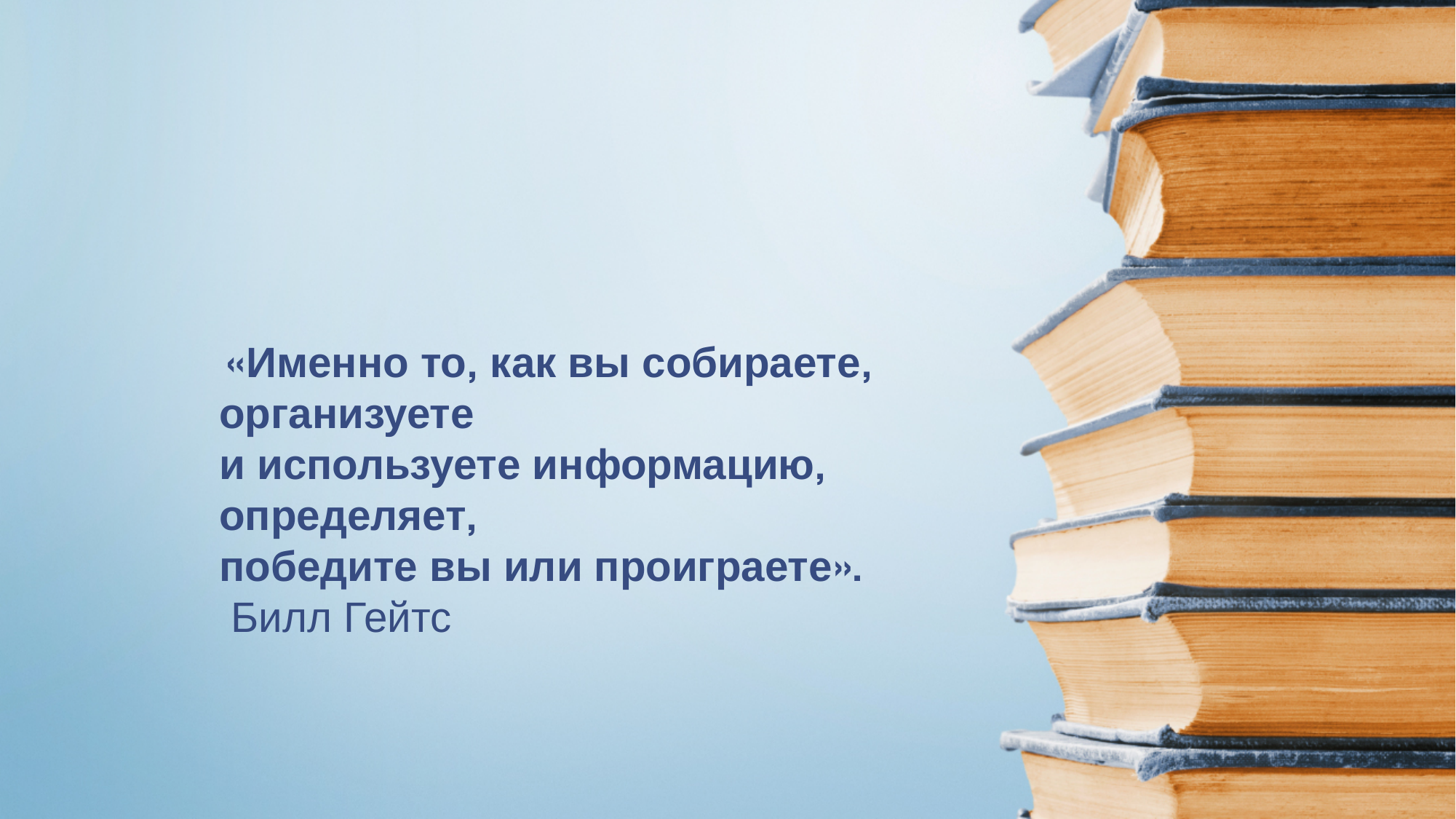

«Именно то, как вы собираете, организуете
и используете информацию, определяет,
победите вы или проиграете».
 Билл Гейтс
#